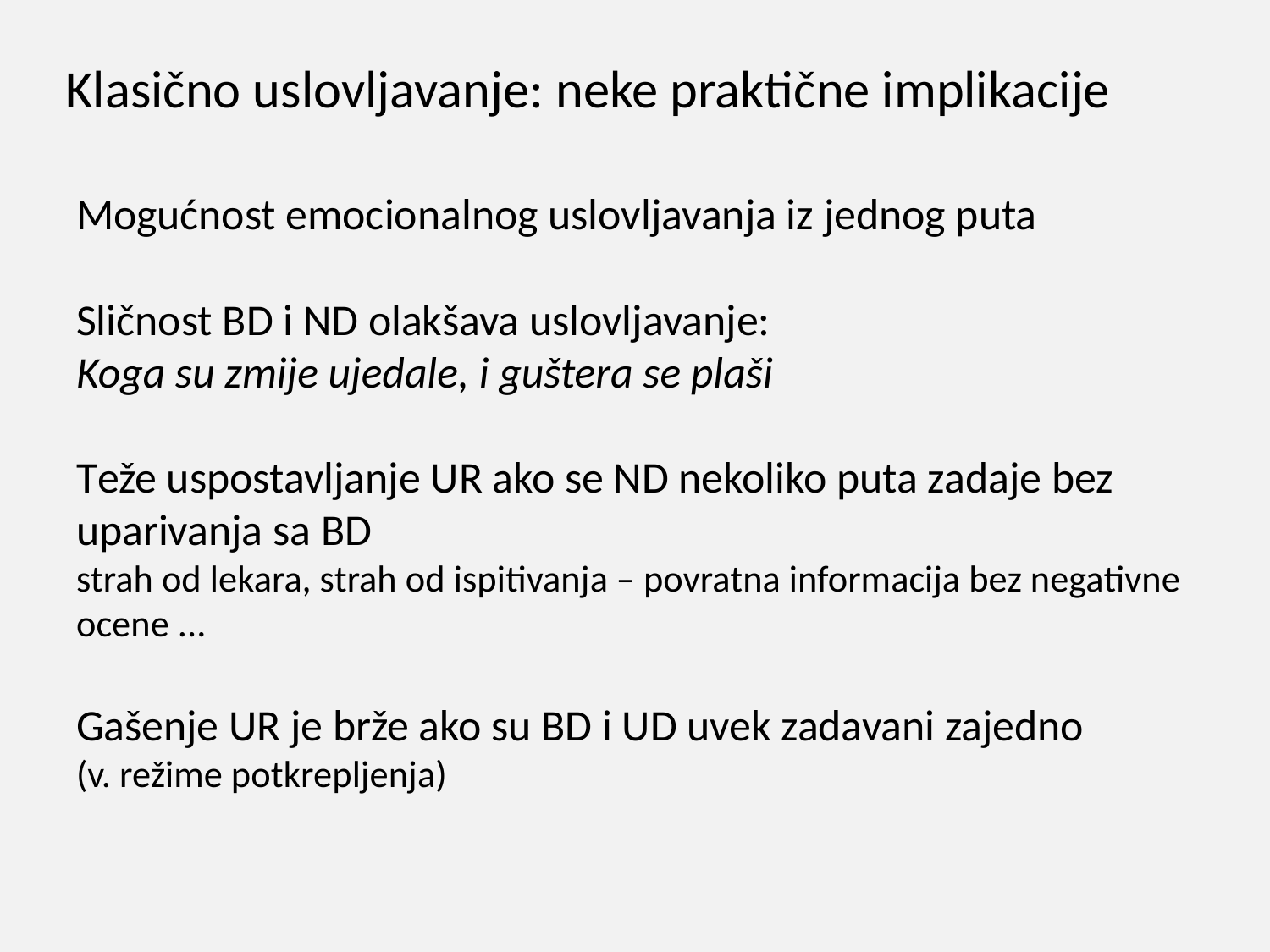

# Klasično uslovljavanje: neke praktične implikacije
Mogućnost emocionalnog uslovljavanja iz jednog puta

Sličnost BD i ND olakšava uslovljavanje:
Koga su zmije ujedale, i guštera se plaši

Teže uspostavljanje UR ako se ND nekoliko puta zadaje bez uparivanja sa BD
strah od lekara, strah od ispitivanja – povratna informacija bez negativne ocene ...

Gašenje UR je brže ako su BD i UD uvek zadavani zajedno
(v. režime potkrepljenja)